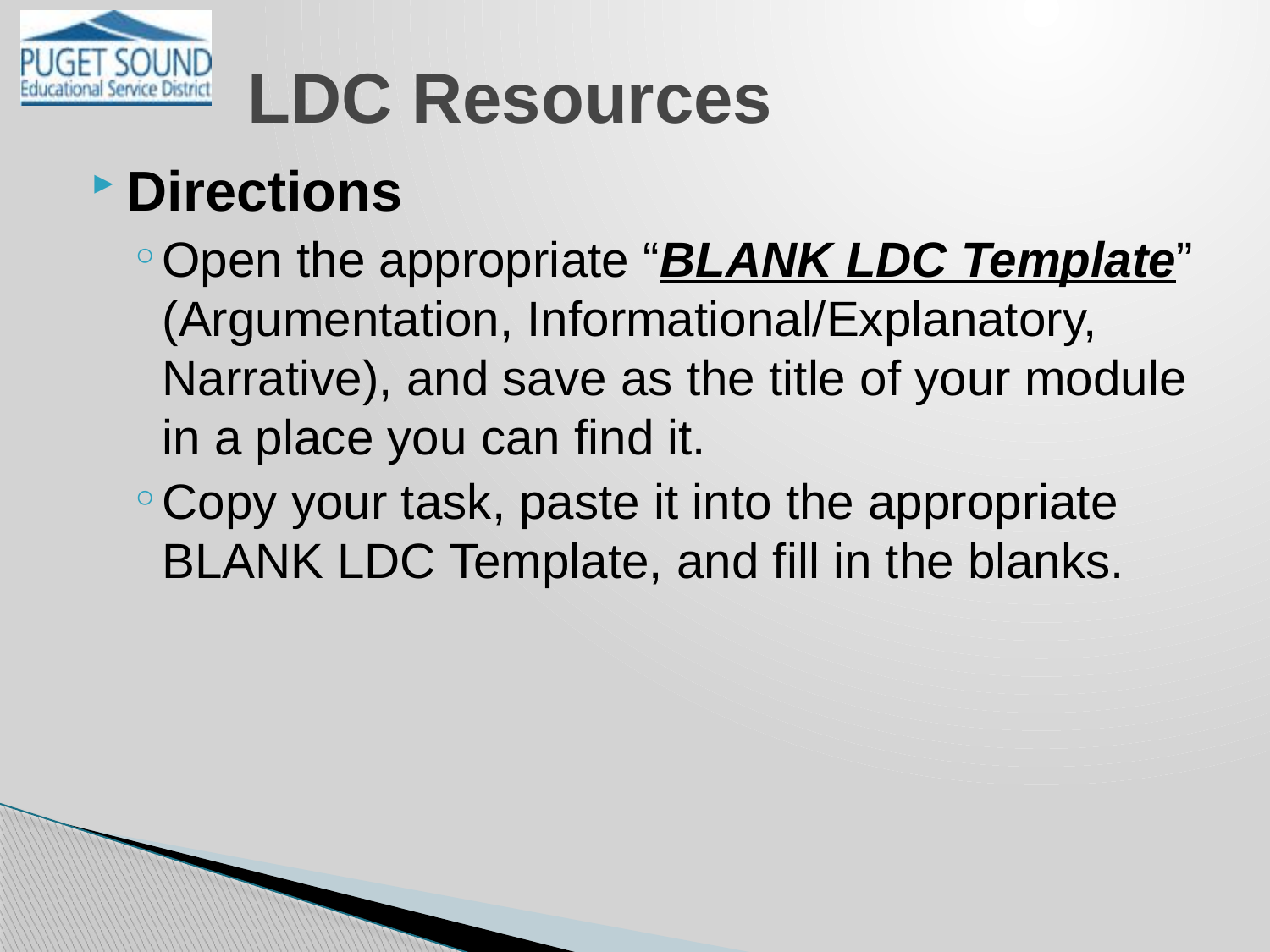

# LDC Resources
Directions
Open the appropriate “BLANK LDC Template” (Argumentation, Informational/Explanatory, Narrative), and save as the title of your module in a place you can find it.
Copy your task, paste it into the appropriate BLANK LDC Template, and fill in the blanks.